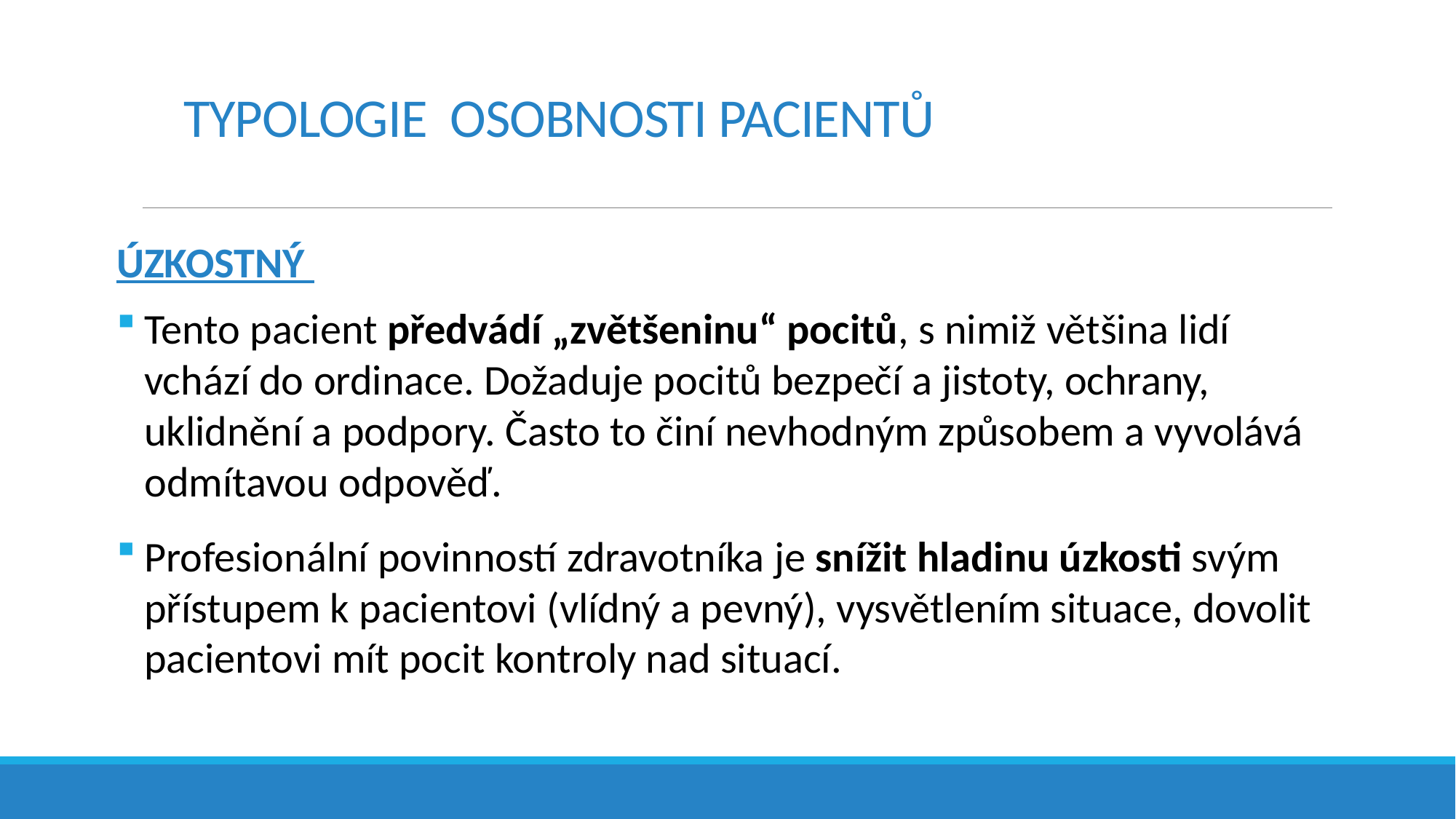

# TYPOLOGIE  OSOBNOSTI PACIENTŮ
ÚZKOSTNÝ
Tento pacient předvádí „zvětšeninu“ pocitů, s nimiž většina lidí vchází do ordinace. Dožaduje pocitů bezpečí a jistoty, ochrany, uklidnění a podpory. Často to činí nevhodným způsobem a vyvolává odmítavou odpověď.
Profesionální povinností zdravotníka je snížit hladinu úzkosti svým přístupem k pacientovi (vlídný a pevný), vysvětlením situace, dovolit pacientovi mít pocit kontroly nad situací.